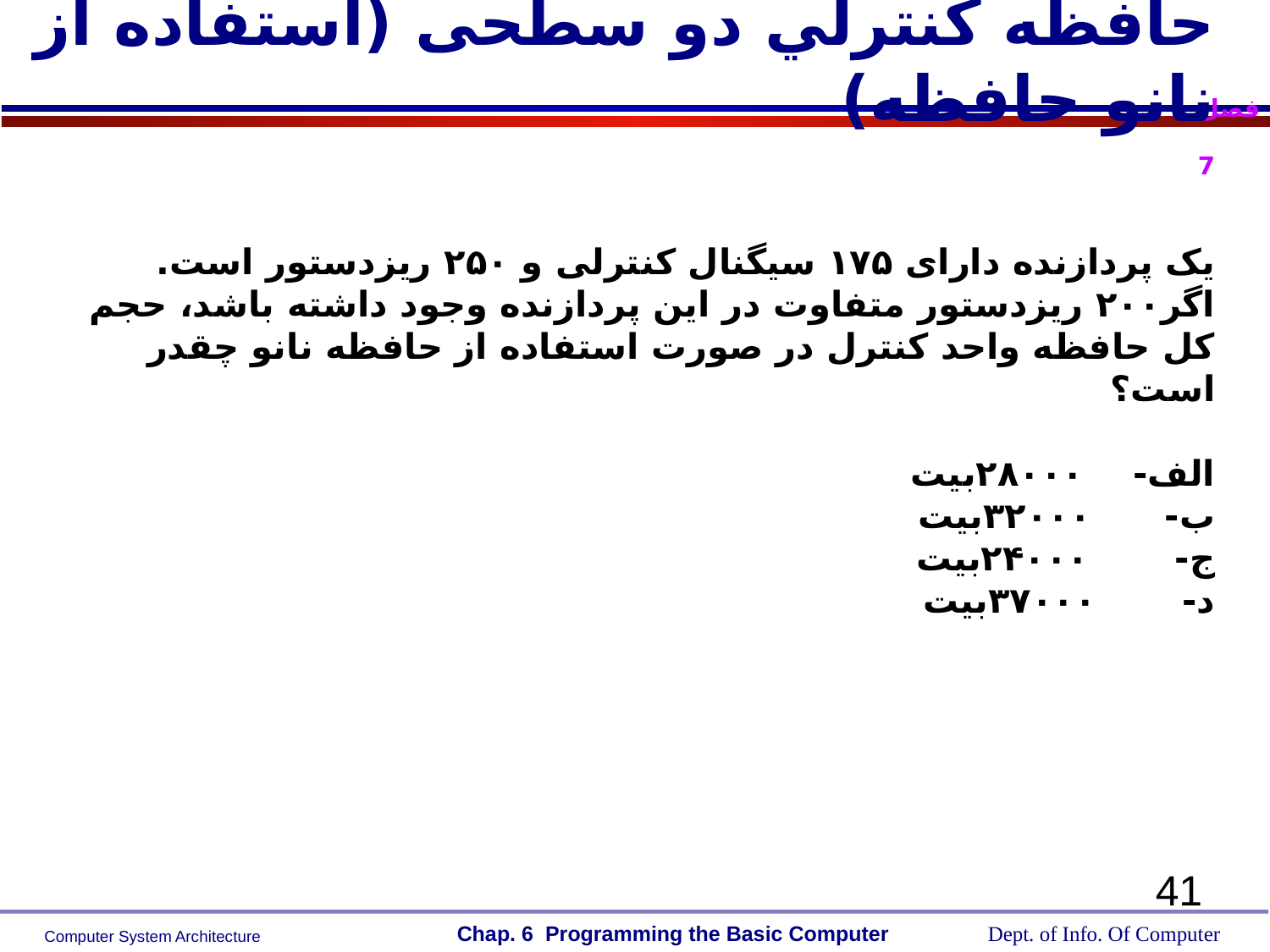

حافظه كنترلي دو سطحی (استفاده از نانو حافظه)
یک پردازنده دارای ۱۷۵ سیگنال کنترلی و ۲۵۰ ریزدستور است. اگر۲۰۰ ریزدستور متفاوت در این پردازنده وجود داشته باشد‌، حجم  کل حافظه واحد کنترل در صورت استفاده از حافظه نانو چقدر است؟
الف-    ۲۸۰۰۰بیت
ب-      ۳۲۰۰۰بیت
ج-       ۲۴۰۰۰بیت
د-       ۳۷۰۰۰بیت
41